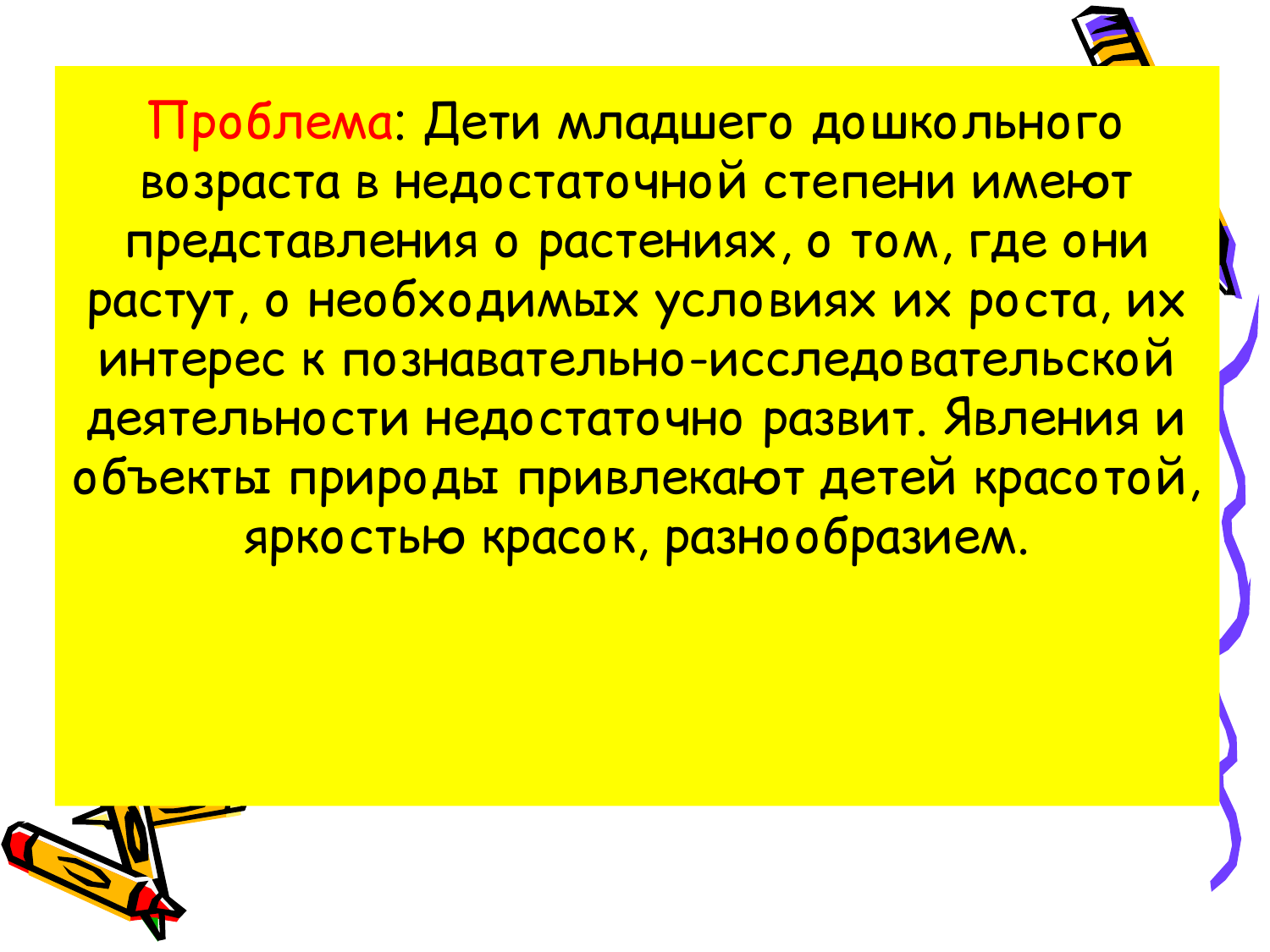

# Проблема: Дети младшего дошкольного возраста в недостаточной степени имеют представления о растениях, о том, где они растут, о необходимых условиях их роста, их интерес к познавательно-исследовательской деятельности недостаточно развит. Явления и объекты природы привлекают детей красотой, яркостью красок, разнообразием.